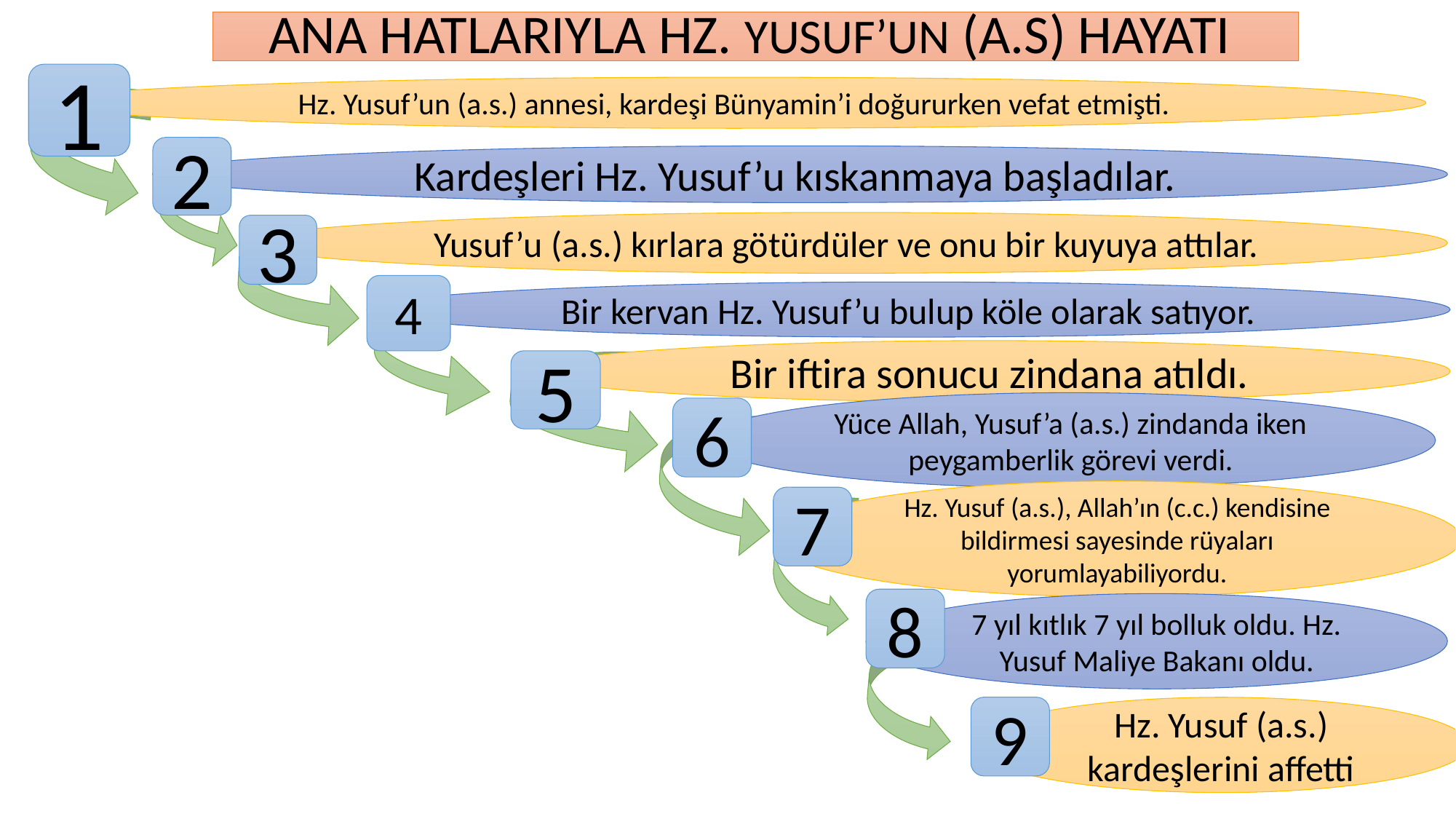

# ANA HATLARIYLA HZ. YUSUF’UN (A.S) HAYATI
1
Hz. Yusuf’un (a.s.) annesi, kardeşi Bünyamin’i doğururken vefat etmişti.

2

Kardeşleri Hz. Yusuf’u kıskanmaya başladılar.

Yusuf’u (a.s.) kırlara götürdüler ve onu bir kuyuya attılar.
3

4
Bir kervan Hz. Yusuf’u bulup köle olarak satıyor.

Bir iftira sonucu zindana atıldı.

5
Yüce Allah, Yusuf’a (a.s.) zindanda iken peygamberlik görevi verdi.
6

Hz. Yusuf (a.s.), Allah’ın (c.c.) kendisine bildirmesi sayesinde rüyaları yorumlayabiliyordu.
7

8
7 yıl kıtlık 7 yıl bolluk oldu. Hz. Yusuf Maliye Bakanı oldu.

9
Hz. Yusuf (a.s.) kardeşlerini affetti